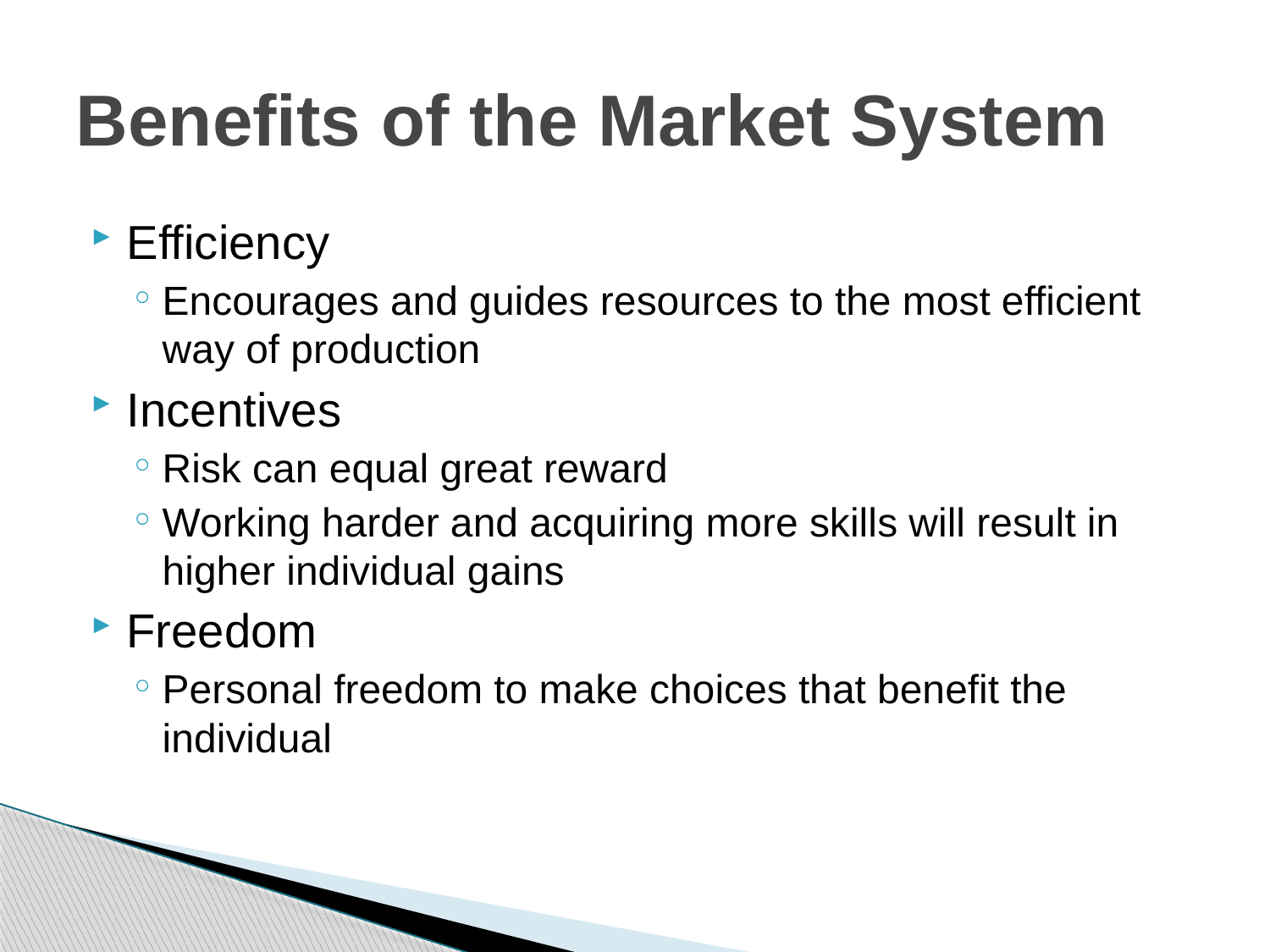

# Benefits of the Market System
Efficiency
Encourages and guides resources to the most efficient way of production
Incentives
Risk can equal great reward
Working harder and acquiring more skills will result in higher individual gains
Freedom
Personal freedom to make choices that benefit the individual